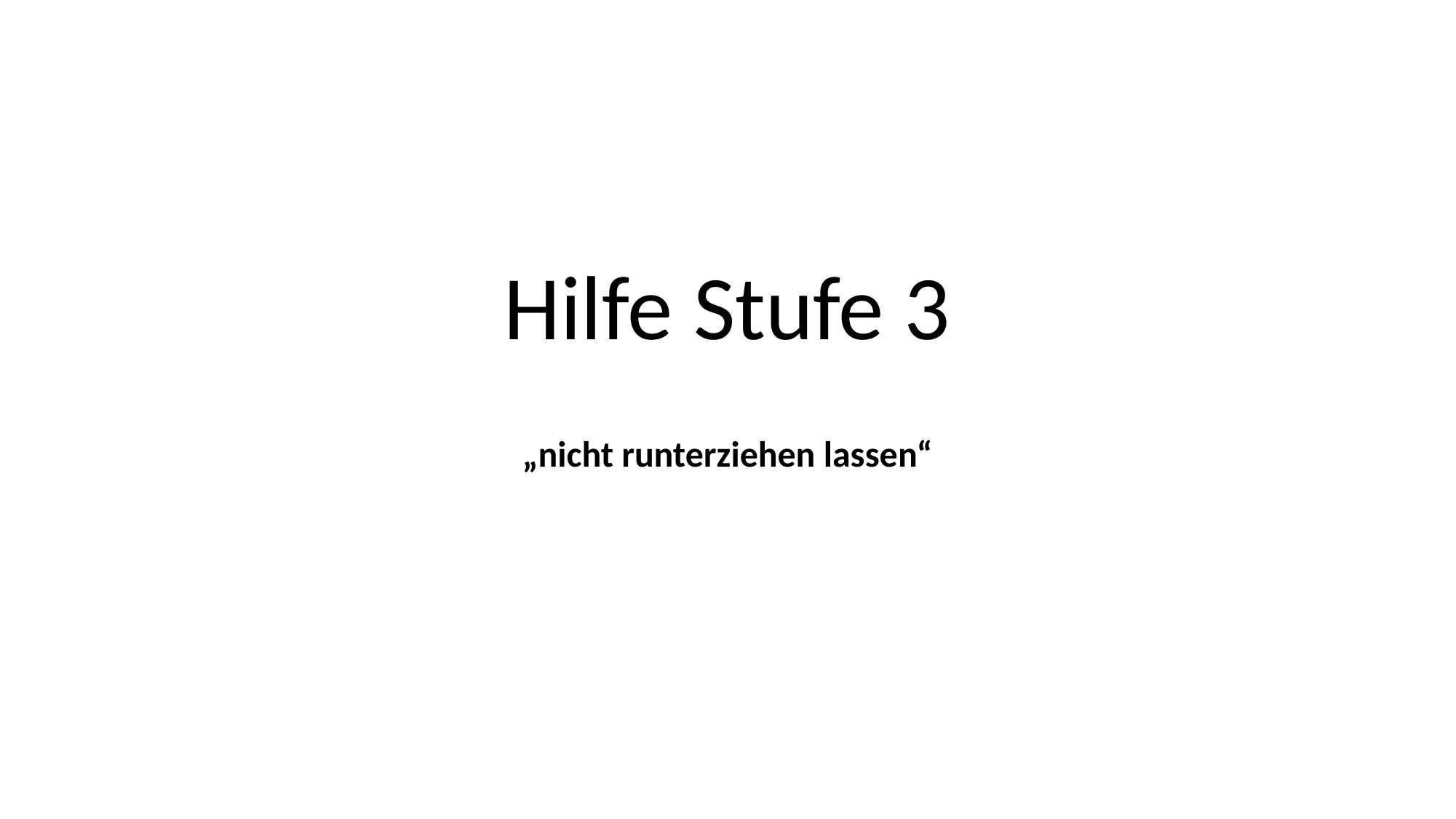

# Hilfe Stufe 3
„nicht runterziehen lassen“